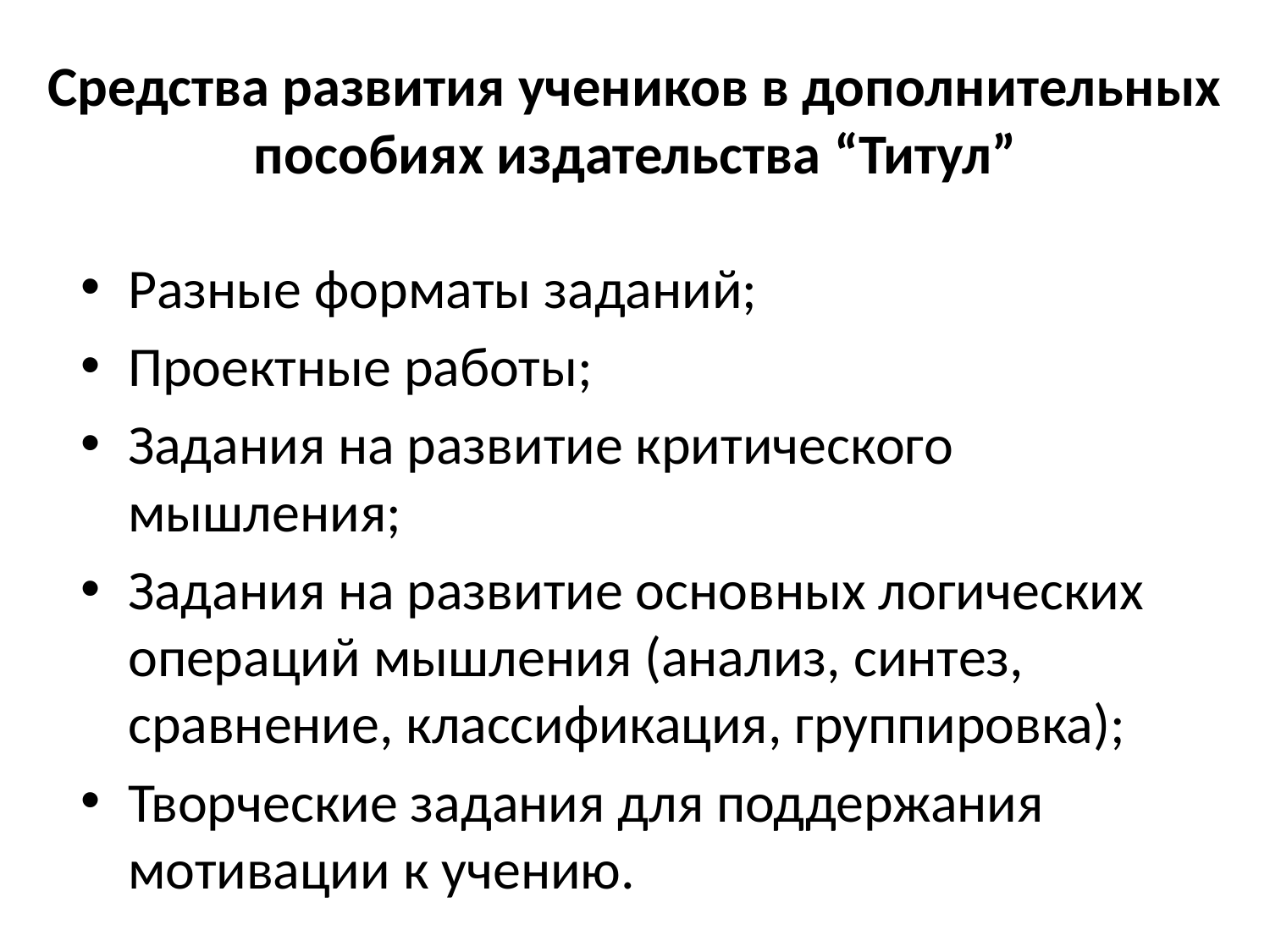

# Средства развития учеников в дополнительных пособиях издательства “Титул”
Разные форматы заданий;
Проектные работы;
Задания на развитие критического мышления;
Задания на развитие основных логических операций мышления (анализ, синтез, сравнение, классификация, группировка);
Творческие задания для поддержания мотивации к учению.